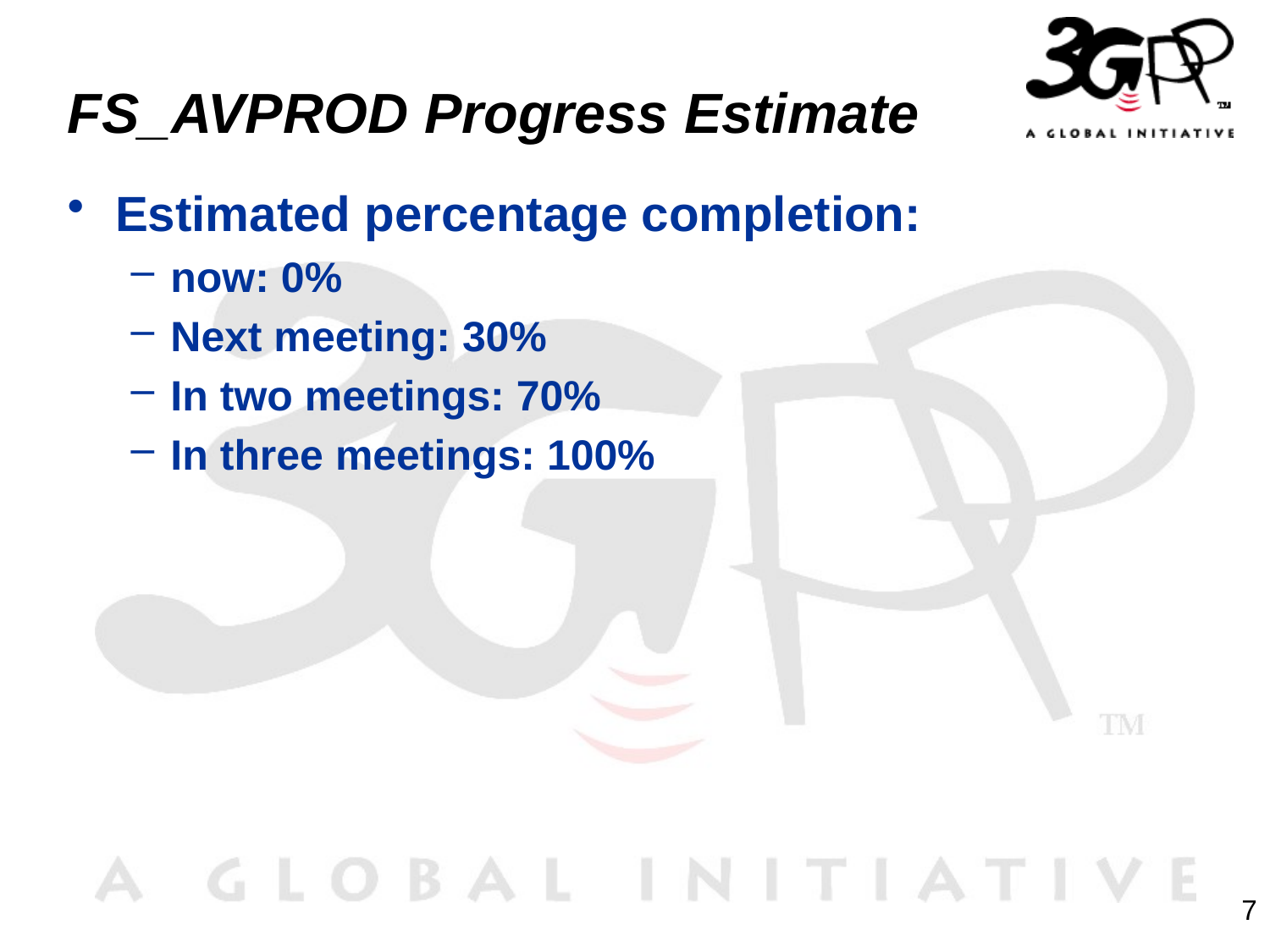

# FS_AVPROD Progress Estimate
Estimated percentage completion:
now: 0%
Next meeting: 30%
In two meetings: 70%
In three meetings: 100%
7